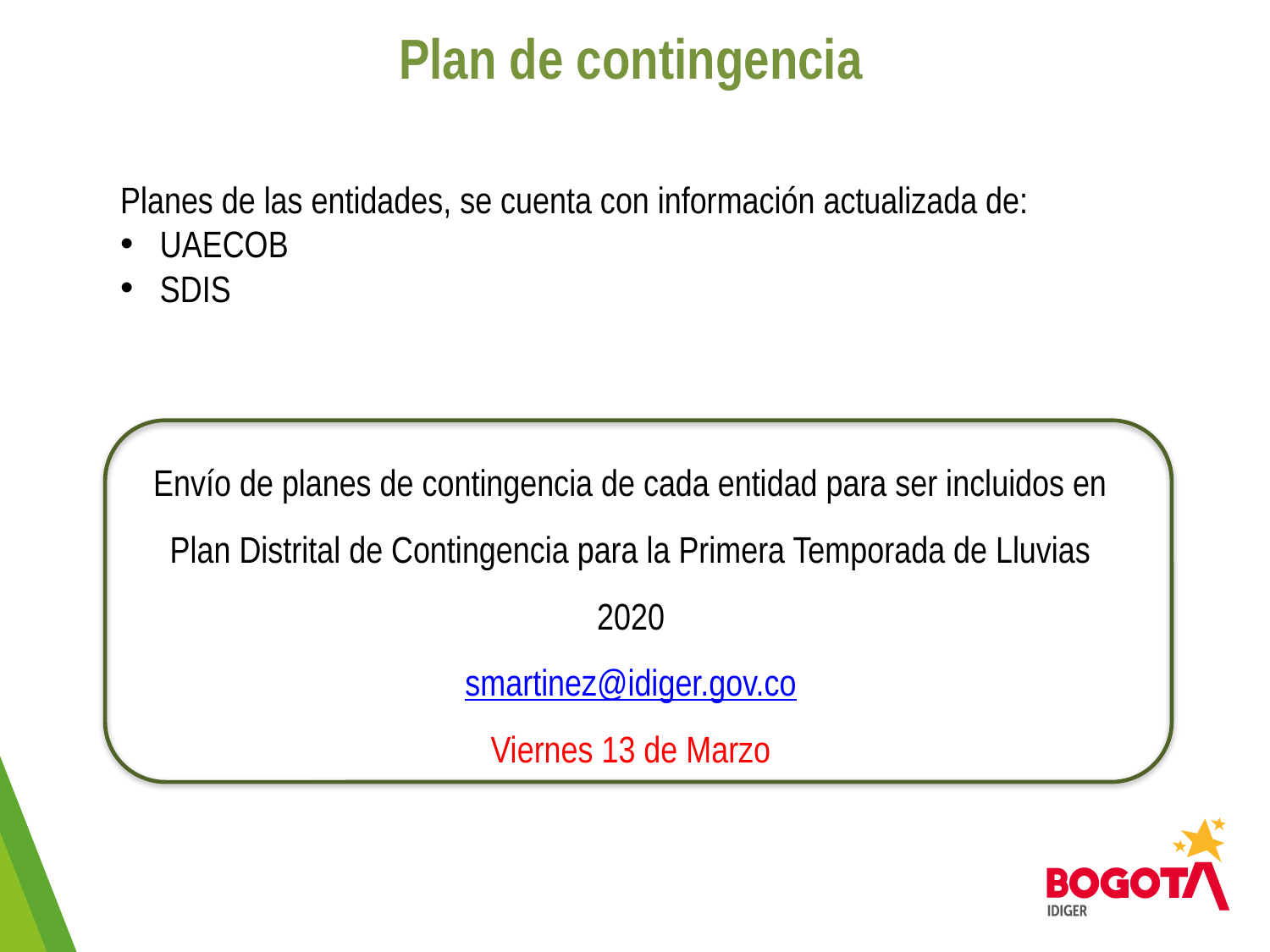

Plan de contingencia
Planes de las entidades, se cuenta con información actualizada de:
UAECOB
SDIS

Envío de planes de contingencia de cada entidad para ser incluidos en Plan Distrital de Contingencia para la Primera Temporada de Lluvias 2020
smartinez@idiger.gov.co
Viernes 13 de Marzo